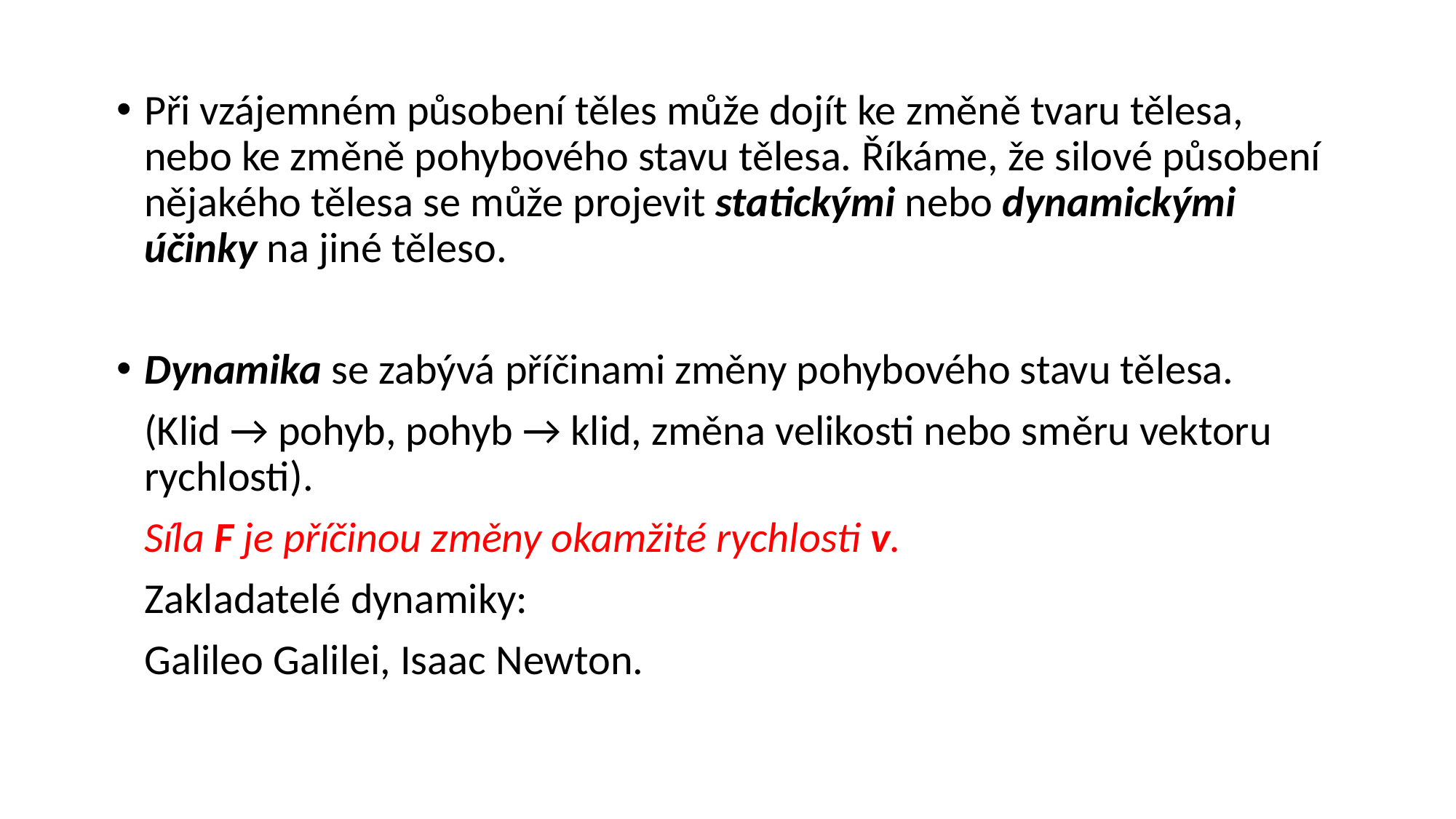

Při vzájemném působení těles může dojít ke změně tvaru tělesa, nebo ke změně pohybového stavu tělesa. Říkáme, že silové působení nějakého tělesa se může projevit statickými nebo dynamickými účinky na jiné těleso.

Dynamika se zabývá příčinami změny pohybového stavu tělesa.
	(Klid → pohyb, pohyb → klid, změna velikosti nebo směru vektoru rychlosti).
	Síla F je příčinou změny okamžité rychlosti v.
	Zakladatelé dynamiky:
	Galileo Galilei, Isaac Newton.